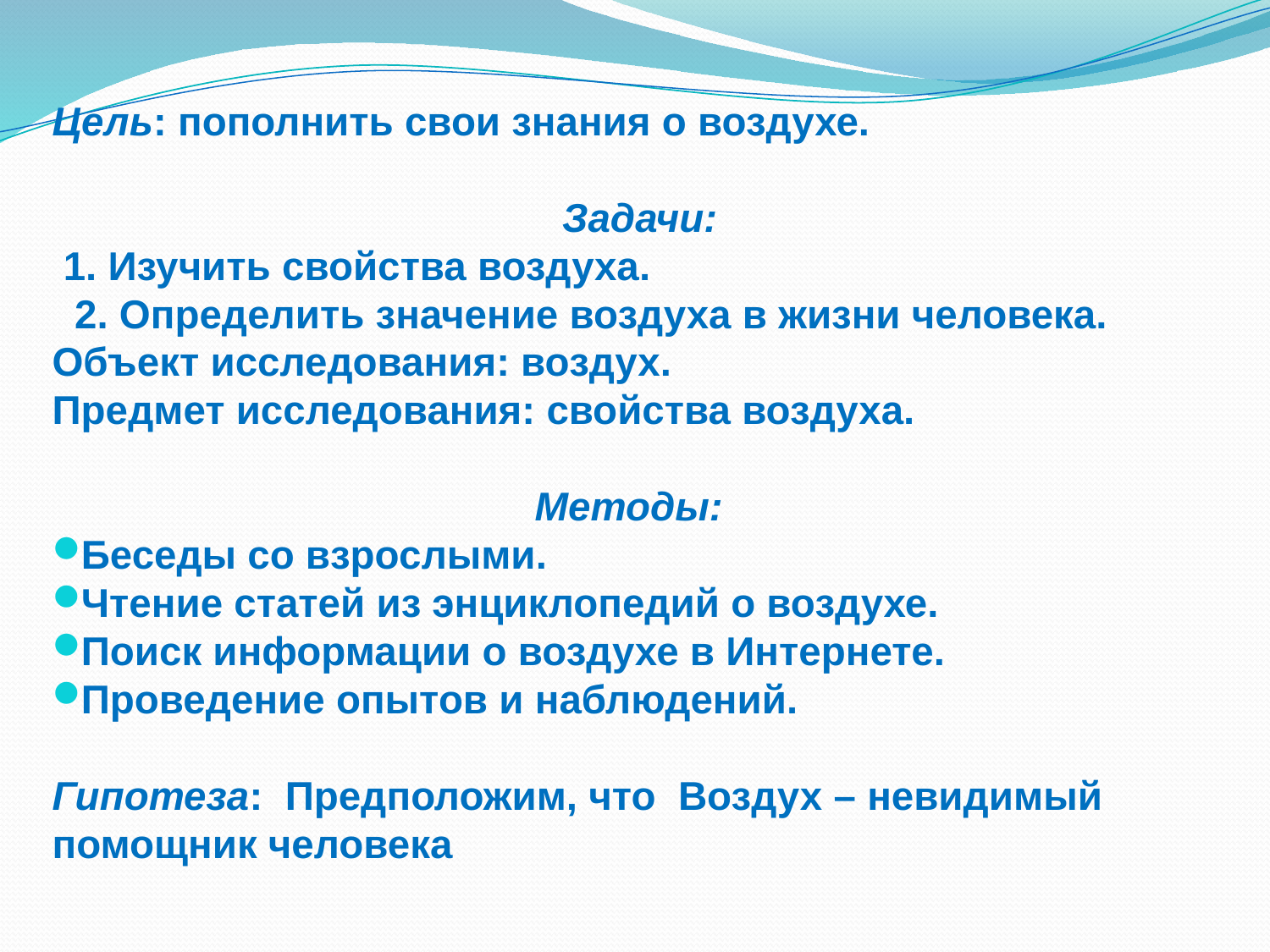

Цель: пополнить свои знания о воздухе.

Задачи:
 1. Изучить свойства воздуха.
  2. Определить значение воздуха в жизни человека.
Объект исследования: воздух.
Предмет исследования: свойства воздуха.

Методы:
Беседы со взрослыми.
Чтение статей из энциклопедий о воздухе.
Поиск информации о воздухе в Интернете.
Проведение опытов и наблюдений.

Гипотеза:  Предположим, что  Воздух – невидимый помощник человека